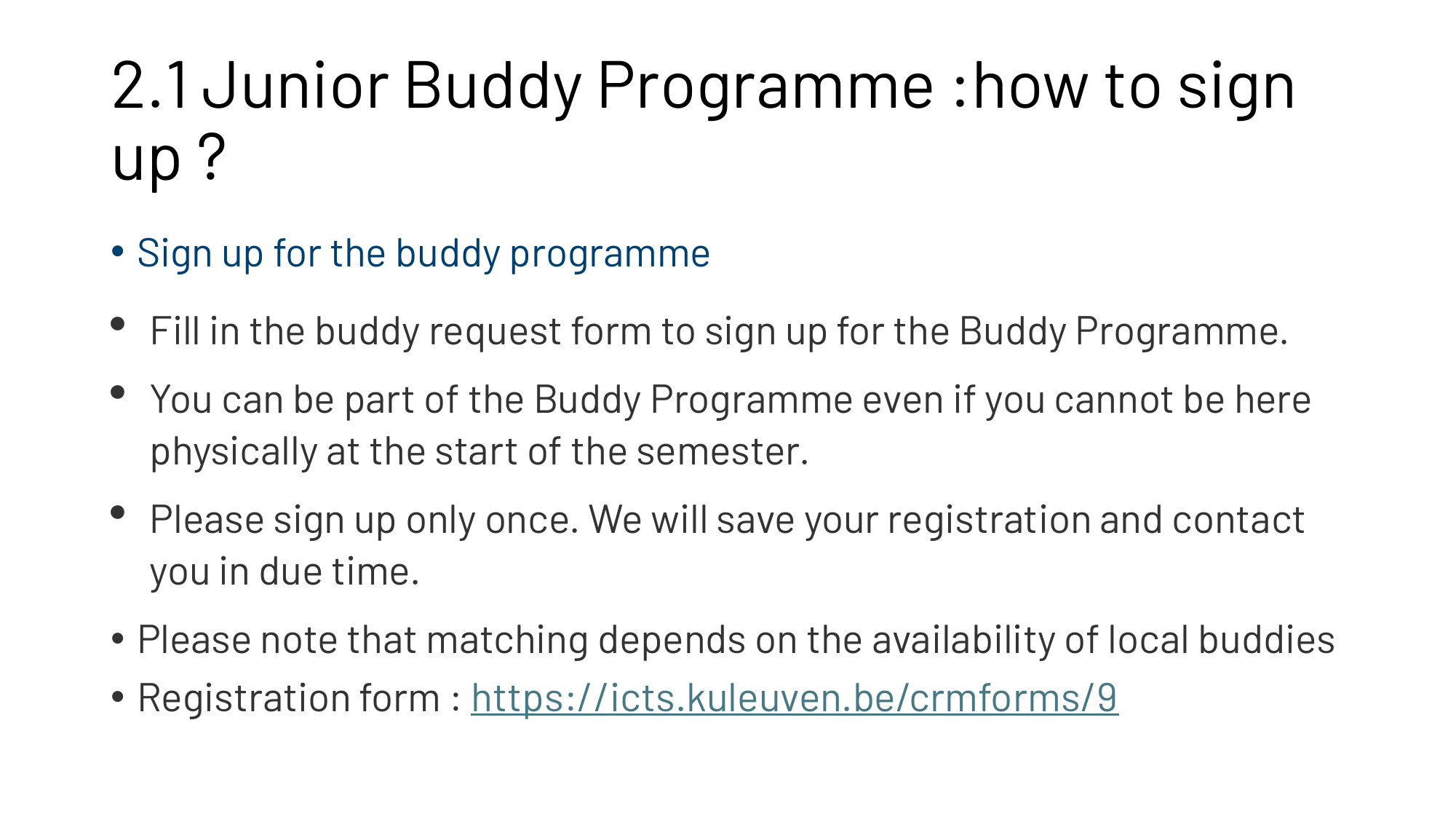

# 2.1 Junior Buddy Programme :how to sign up ?
Sign up for the buddy programme
Fill in the buddy request form to sign up for the Buddy Programme.
You can be part of the Buddy Programme even if you cannot be here physically at the start of the semester.
Please sign up only once. We will save your registration and contact you in due time.
Please note that matching depends on the availability of local buddies
Registration form : https://icts.kuleuven.be/crmforms/9